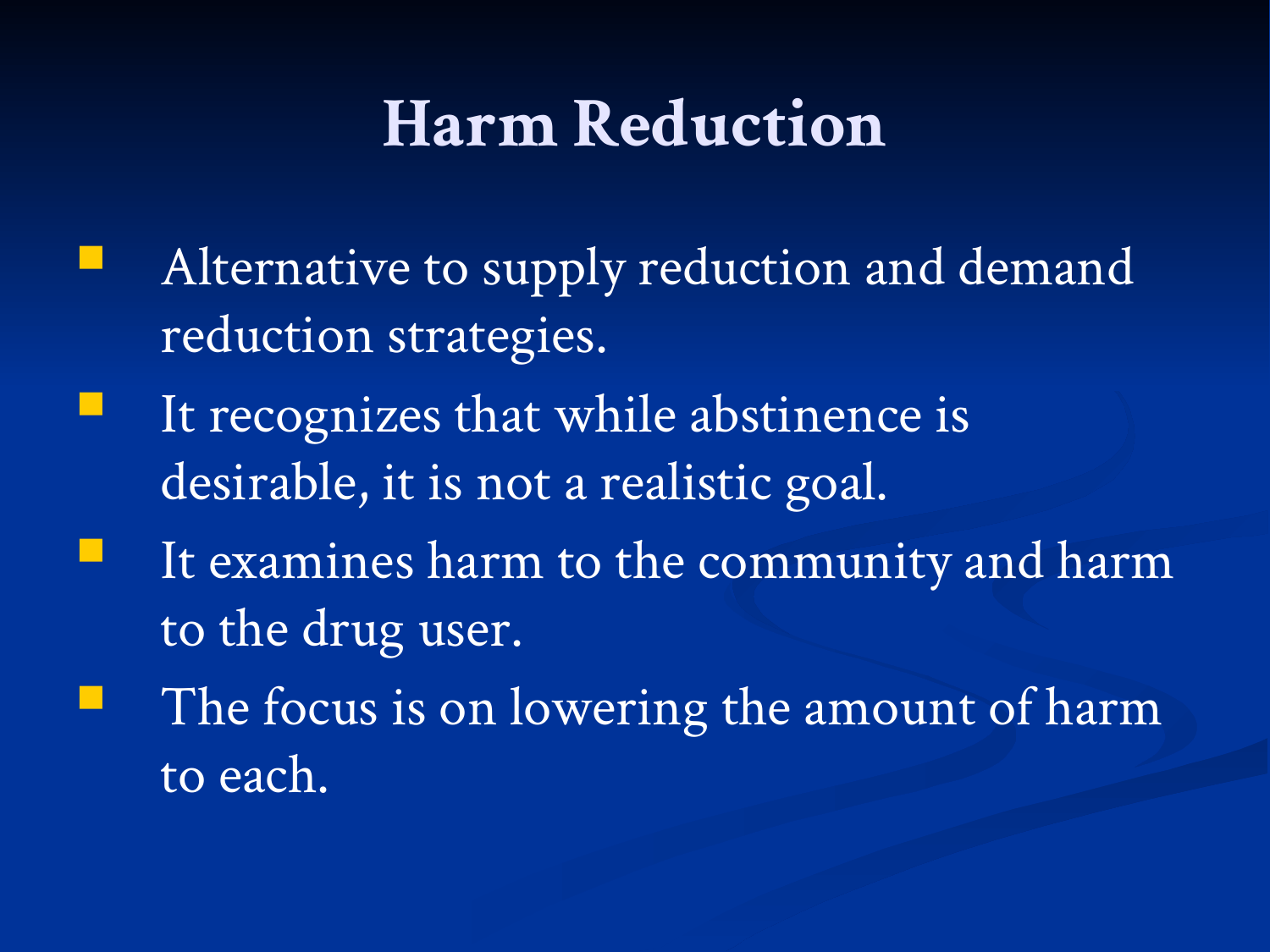

# Harm Reduction
Alternative to supply reduction and demand reduction strategies.
It recognizes that while abstinence is desirable, it is not a realistic goal.
It examines harm to the community and harm to the drug user.
The focus is on lowering the amount of harm to each.